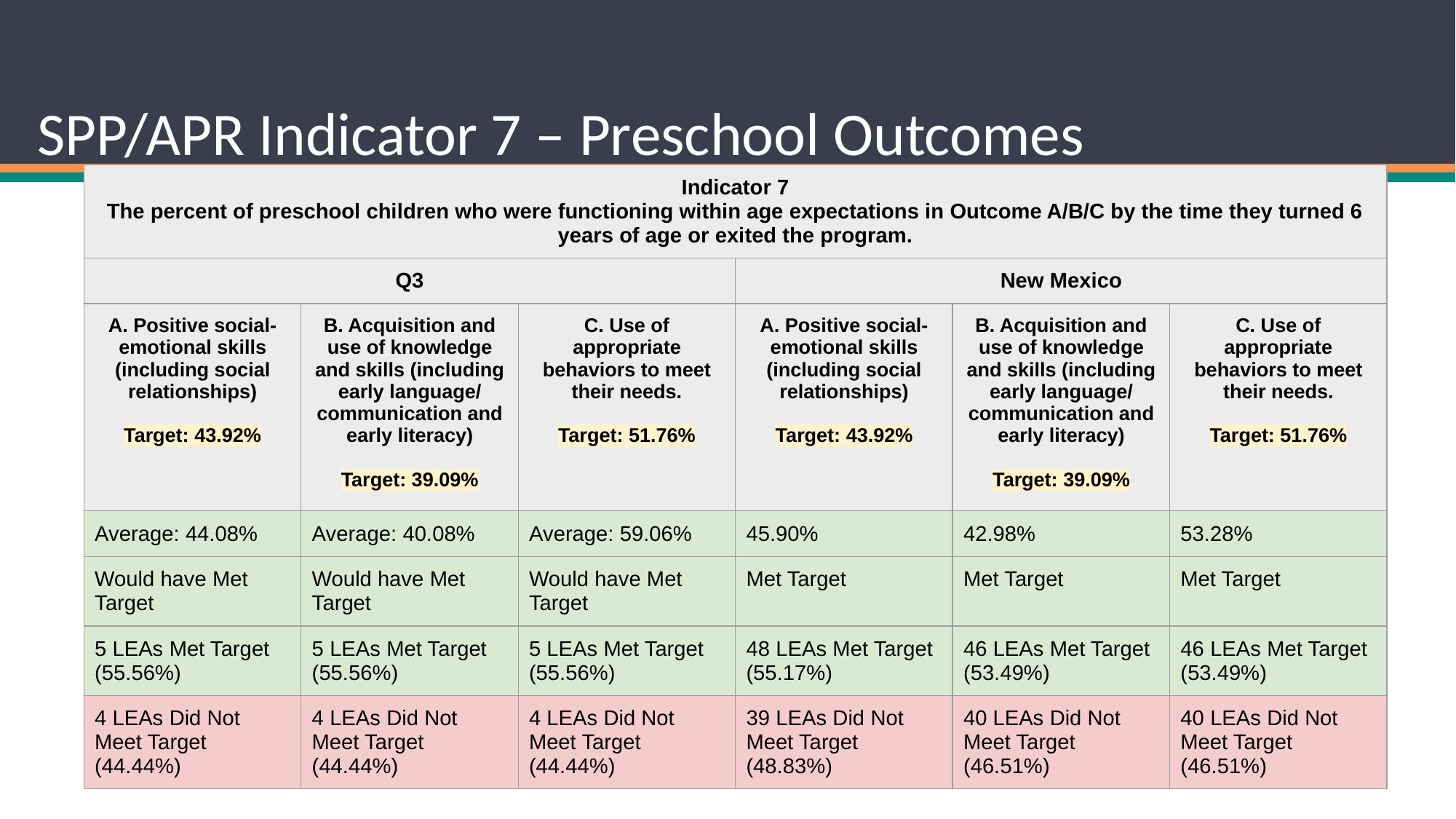

# SPP/APR Indicator 7 – Preschool Outcomes
| Indicator 7 The percent of preschool children who were functioning within age expectations in Outcome A/B/C by the time they turned 6 years of age or exited the program. |  |  |  |  |  |
| --- | --- | --- | --- | --- | --- |
| Q3 |  |  | New Mexico |  |  |
| A. Positive social-emotional skills (including social relationships) Target: 43.92% | B. Acquisition and use of knowledge and skills (including early language/ communication and early literacy) Target: 39.09% | C. Use of appropriate behaviors to meet their needs. Target: 51.76% | A. Positive social-emotional skills (including social relationships) Target: 43.92% | B. Acquisition and use of knowledge and skills (including early language/ communication and early literacy) Target: 39.09% | C. Use of appropriate behaviors to meet their needs. Target: 51.76% |
| Average: 44.08% | Average: 40.08% | Average: 59.06% | 45.90% | 42.98% | 53.28% |
| Would have Met Target | Would have Met Target | Would have Met Target | Met Target | Met Target | Met Target |
| 5 LEAs Met Target (55.56%) | 5 LEAs Met Target (55.56%) | 5 LEAs Met Target (55.56%) | 48 LEAs Met Target (55.17%) | 46 LEAs Met Target (53.49%) | 46 LEAs Met Target (53.49%) |
| 4 LEAs Did Not Meet Target (44.44%) | 4 LEAs Did Not Meet Target (44.44%) | 4 LEAs Did Not Meet Target (44.44%) | 39 LEAs Did Not Meet Target (48.83%) | 40 LEAs Did Not Meet Target (46.51%) | 40 LEAs Did Not Meet Target (46.51%) |
Investing for tomorrow, delivering today.
55